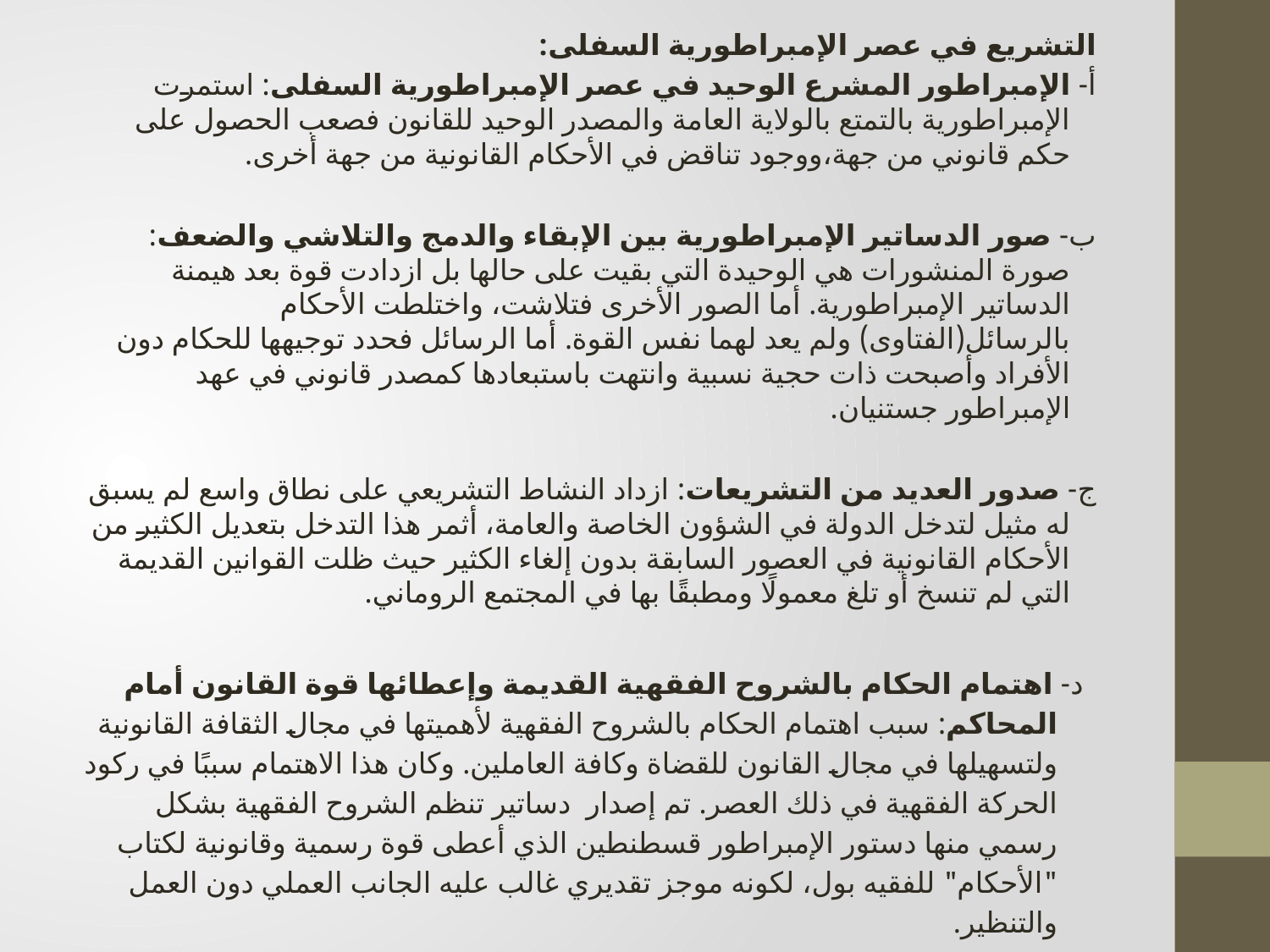

التشريع في عصر الإمبراطورية السفلى:
أ- الإمبراطور المشرع الوحيد في عصر الإمبراطورية السفلى: استمرت الإمبراطورية بالتمتع بالولاية العامة والمصدر الوحيد للقانون فصعب الحصول على حكم قانوني من جهة،ووجود تناقض في الأحكام القانونية من جهة أخرى.

ب- صور الدساتير الإمبراطورية بين الإبقاء والدمج والتلاشي والضعف: صورة المنشورات هي الوحيدة التي بقيت على حالها بل ازدادت قوة بعد هيمنة الدساتير الإمبراطورية. أما الصور الأخرى فتلاشت، واختلطت الأحكام بالرسائل(الفتاوى) ولم يعد لهما نفس القوة. أما الرسائل فحدد توجيهها للحكام دون الأفراد وأصبحت ذات حجية نسبية وانتهت باستبعادها كمصدر قانوني في عهد الإمبراطور جستنيان.

ج- صدور العديد من التشريعات: ازداد النشاط التشريعي على نطاق واسع لم يسبق له مثيل لتدخل الدولة في الشؤون الخاصة والعامة، أثمر هذا التدخل بتعديل الكثير من الأحكام القانونية في العصور السابقة بدون إلغاء الكثير حيث ظلت القوانين القديمة التي لم تنسخ أو تلغ معمولًا ومطبقًا بها في المجتمع الروماني.

د- اهتمام الحكام بالشروح الفقهية القديمة وإعطائها قوة القانون أمام المحاكم: سبب اهتمام الحكام بالشروح الفقهية لأهميتها في مجال الثقافة القانونية ولتسهيلها في مجال القانون للقضاة وكافة العاملين. وكان هذا الاهتمام سببًا في ركود الحركة الفقهية في ذلك العصر. تم إصدار  دساتير تنظم الشروح الفقهية بشكل رسمي منها دستور الإمبراطور قسطنطين الذي أعطى قوة رسمية وقانونية لكتاب "الأحكام" للفقيه بول، لكونه موجز تقديري غالب عليه الجانب العملي دون العمل والتنظير.